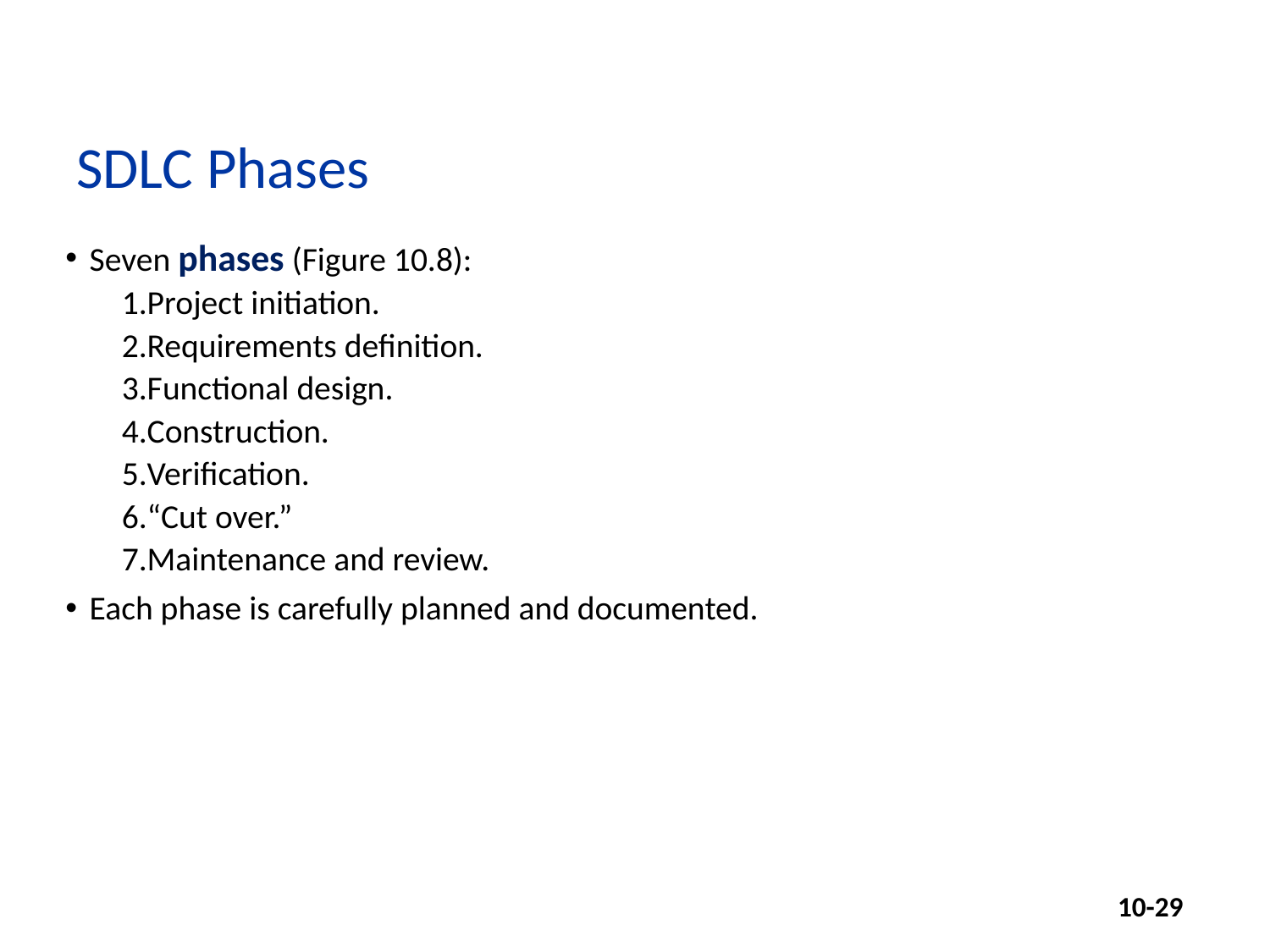

# SDLC Phases
Seven phases (Figure 10.8):
Project initiation.
Requirements definition.
Functional design.
Construction.
Verification.
“Cut over.”
Maintenance and review.
Each phase is carefully planned and documented.